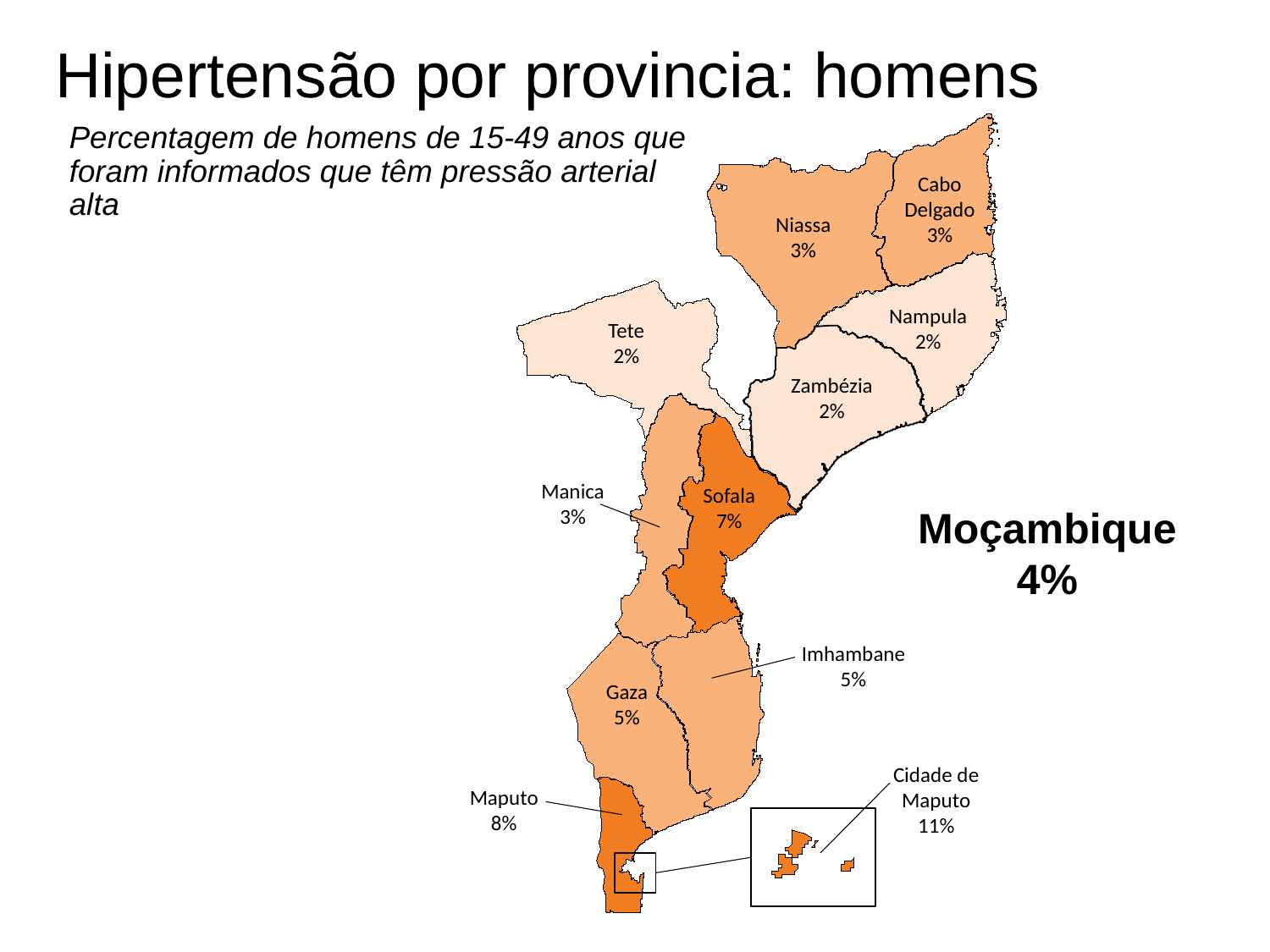

Hipertensão por provincia: homens

Percentagem de homens de 15-49 anos que foram informados que têm pressão arterial alta

Cabo Delgado
3%
Niassa
3%

Nampula
2%
Tete
2%

Zambézia
2%

Manica
3%
Sofala
7%
Moçambique
4%

Imhambane
5%
Gaza
5%
Cidade de Maputo
11%

Maputo
8%